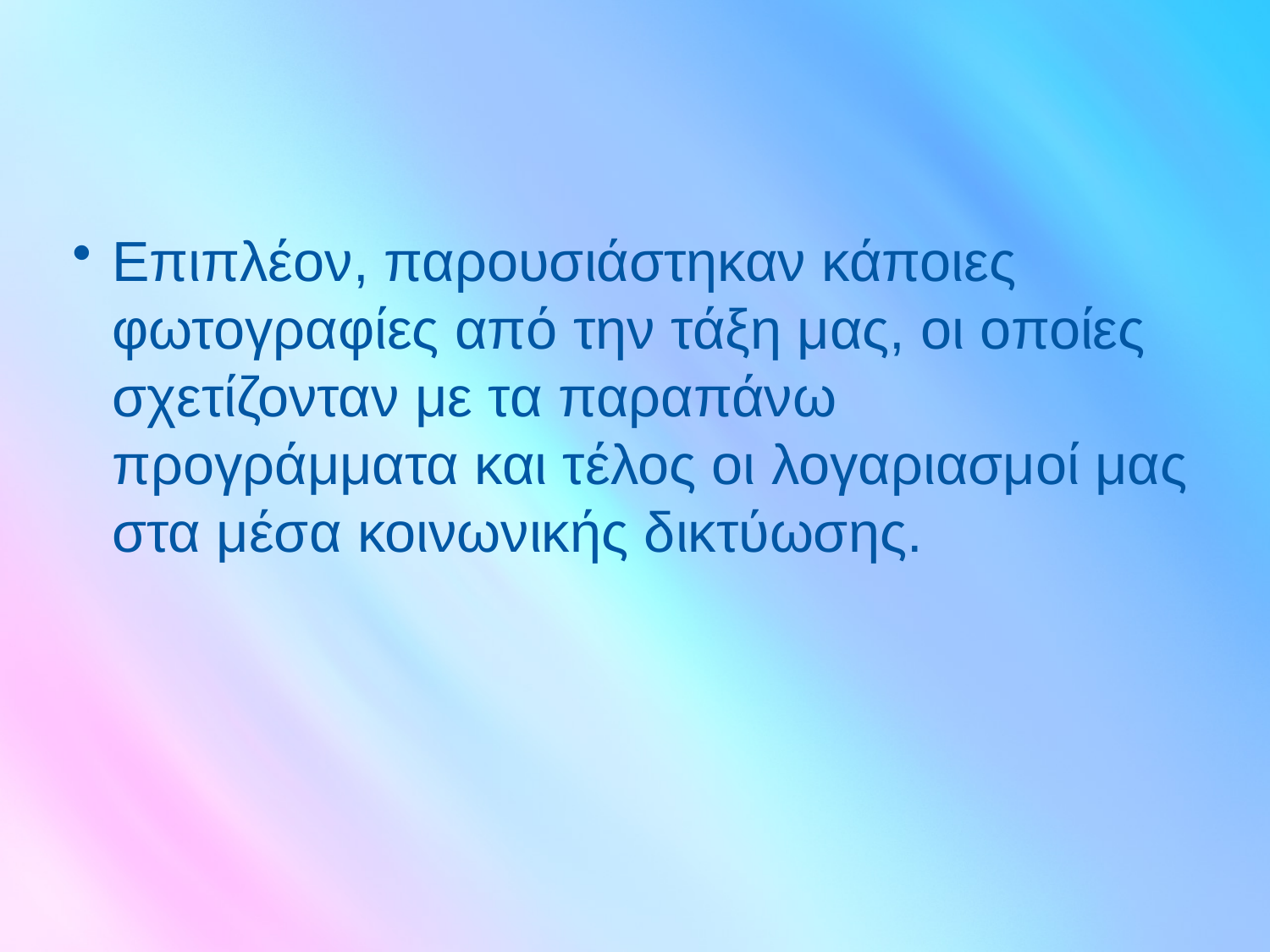

#
Επιπλέον, παρουσιάστηκαν κάποιες φωτογραφίες από την τάξη μας, οι οποίες σχετίζονταν με τα παραπάνω προγράμματα και τέλος οι λογαριασμοί μας στα μέσα κοινωνικής δικτύωσης.